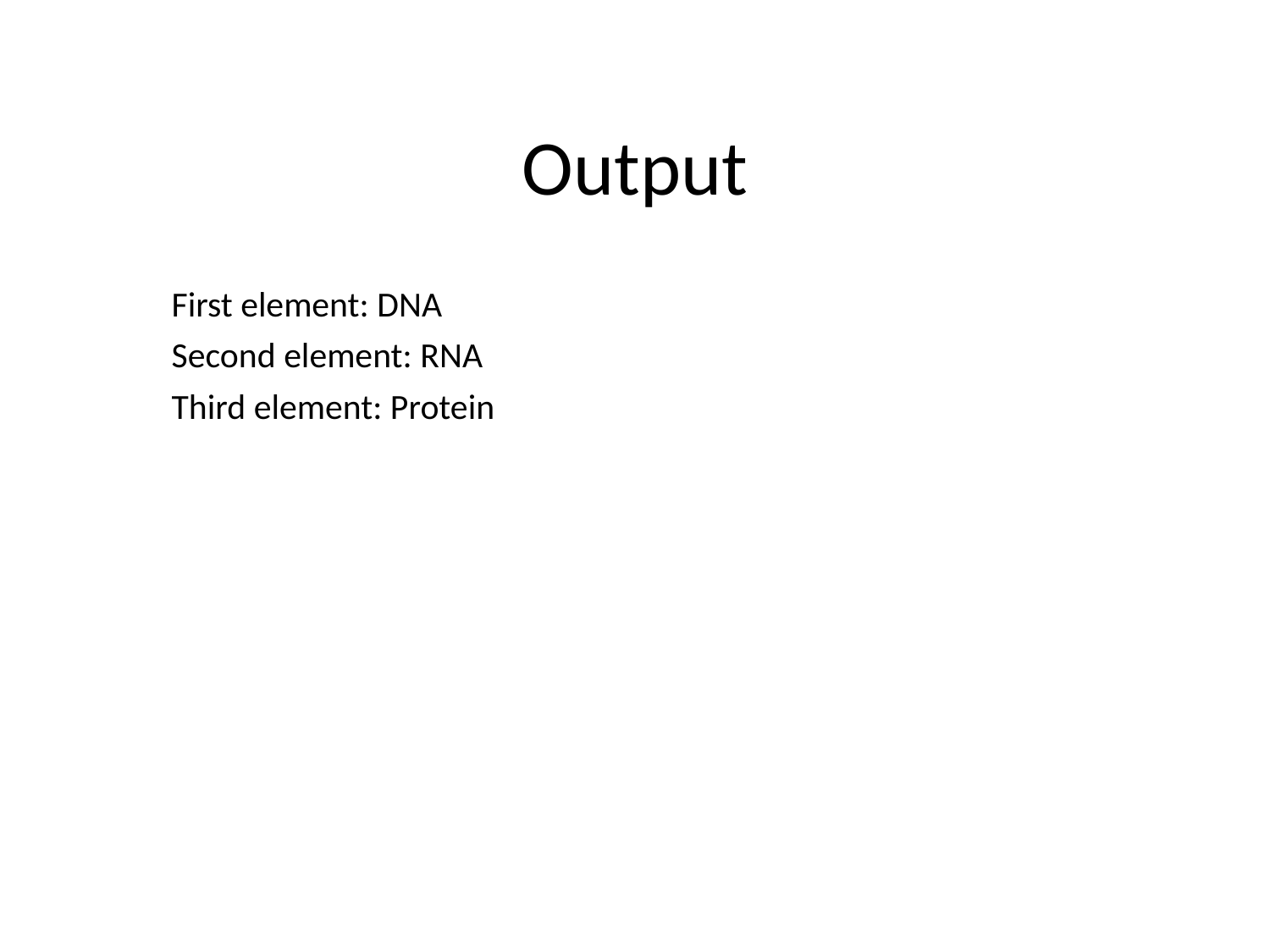

# Output
First element: DNA
Second element: RNA
Third element: Protein